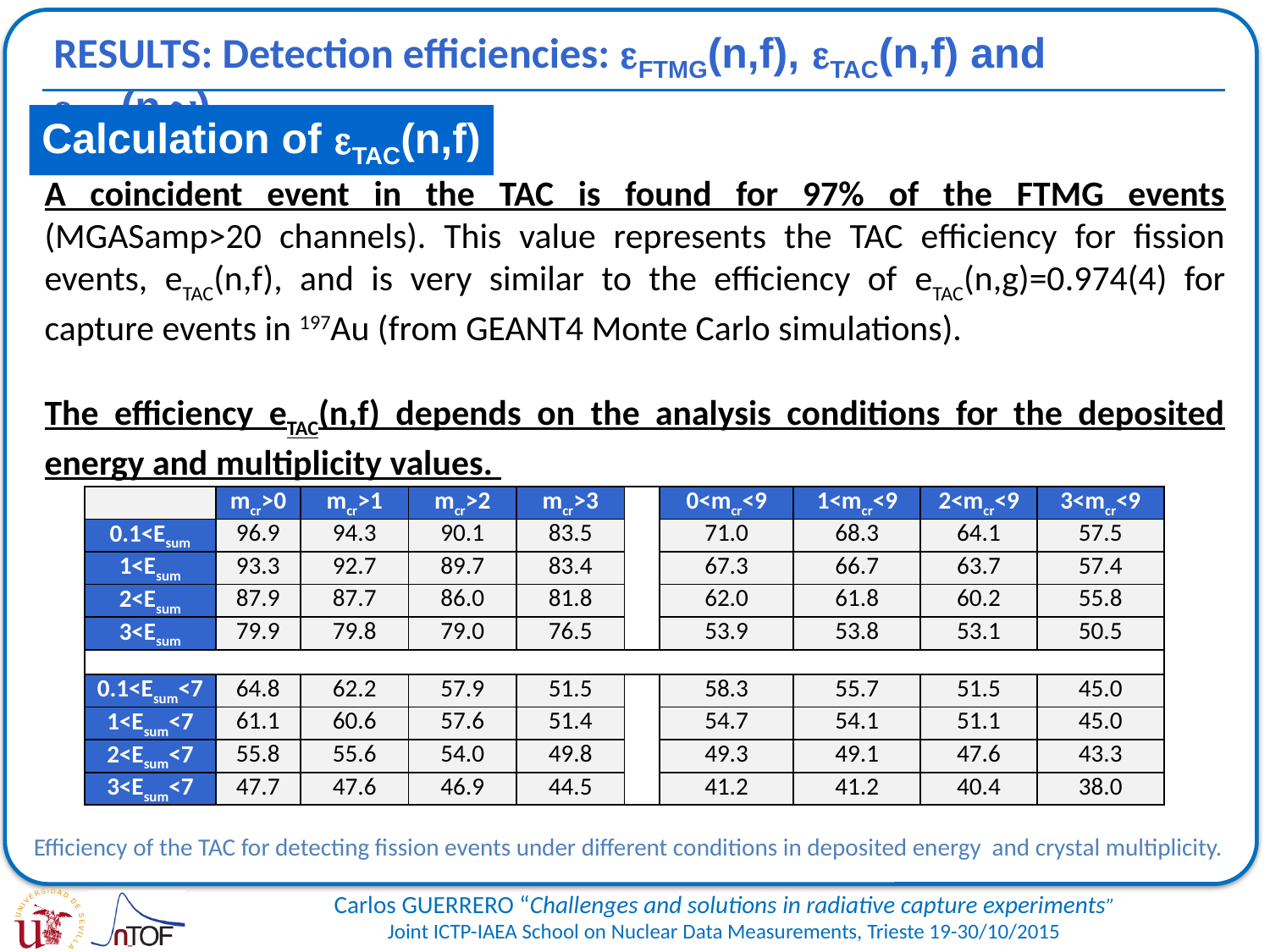

RESULTS: Detection efficiencies: εFTMG(n,f), εTAC(n,f) and  εTAC(n,γ)

Calculation of εTAC(n,f)
A coincident event in the TAC is found for 97% of the FTMG events (MGASamp>20 channels). This value represents the TAC efficiency for fission events, eTAC(n,f), and is very similar to the efficiency of eTAC(n,g)=0.974(4) for capture events in 197Au (from GEANT4 Monte Carlo simulations).

The efficiency eTAC(n,f) depends on the analysis conditions for the deposited energy and multiplicity values.
|  | mcr>0 | mcr>1 | mcr>2 | mcr>3 |  | 0<mcr<9 | 1<mcr<9 | 2<mcr<9 | 3<mcr<9 |
| --- | --- | --- | --- | --- | --- | --- | --- | --- | --- |
| 0.1<Esum | 96.9 | 94.3 | 90.1 | 83.5 |  | 71.0 | 68.3 | 64.1 | 57.5 |
| 1<Esum | 93.3 | 92.7 | 89.7 | 83.4 |  | 67.3 | 66.7 | 63.7 | 57.4 |
| 2<Esum | 87.9 | 87.7 | 86.0 | 81.8 |  | 62.0 | 61.8 | 60.2 | 55.8 |
| 3<Esum | 79.9 | 79.8 | 79.0 | 76.5 |  | 53.9 | 53.8 | 53.1 | 50.5 |
|  |  |  |  |  |  |  |  |  |  |
| 0.1<Esum<7 | 64.8 | 62.2 | 57.9 | 51.5 |  | 58.3 | 55.7 | 51.5 | 45.0 |
| 1<Esum<7 | 61.1 | 60.6 | 57.6 | 51.4 |  | 54.7 | 54.1 | 51.1 | 45.0 |
| 2<Esum<7 | 55.8 | 55.6 | 54.0 | 49.8 |  | 49.3 | 49.1 | 47.6 | 43.3 |
| 3<Esum<7 | 47.7 | 47.6 | 46.9 | 44.5 |  | 41.2 | 41.2 | 40.4 | 38.0 |
Efficiency of the TAC for detecting fission events under different conditions in deposited energy  and crystal multiplicity.